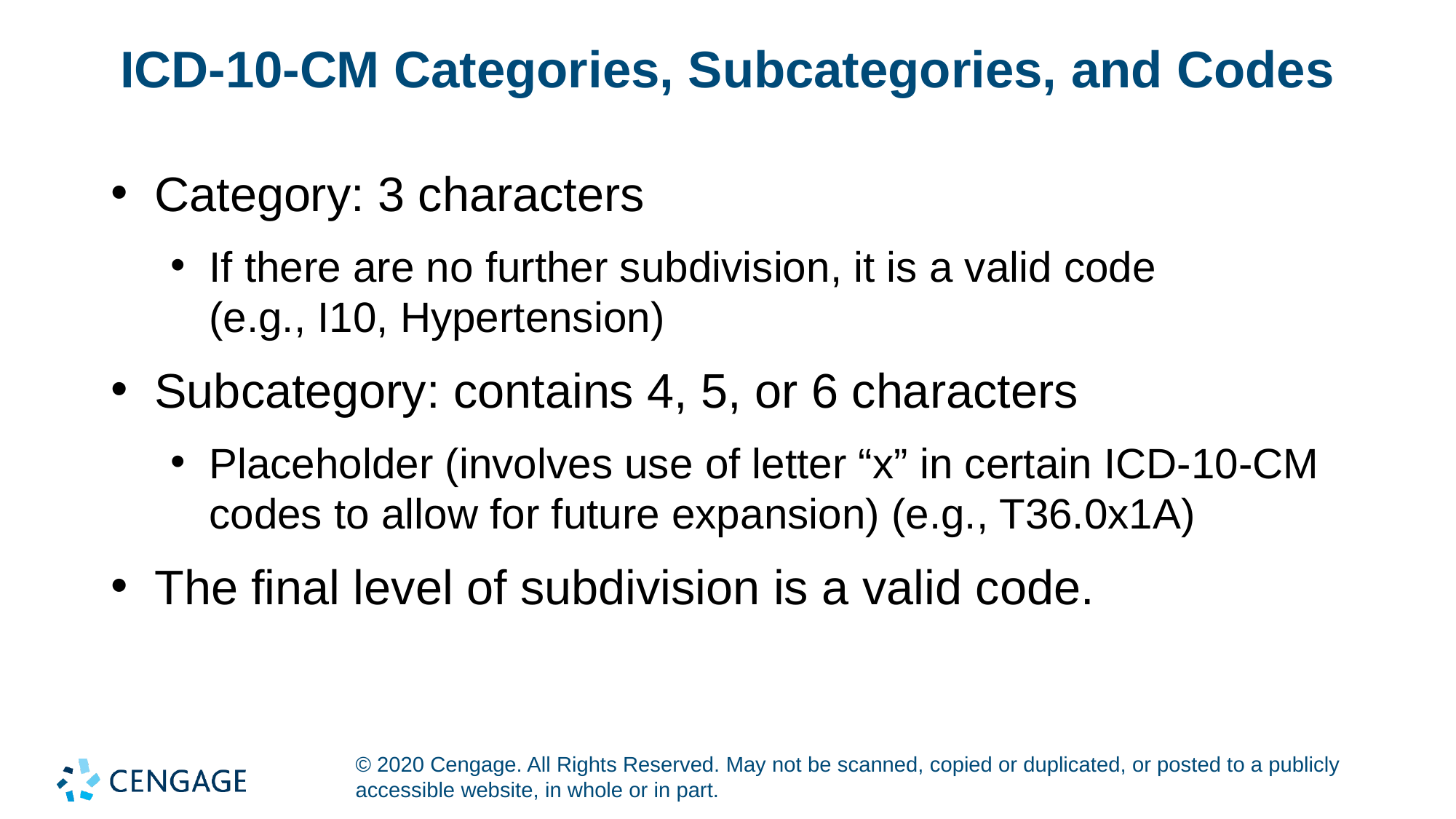

# ICD-10-CM Categories, Subcategories, and Codes
Category: 3 characters
If there are no further subdivision, it is a valid code
(e.g., I10, Hypertension)
Subcategory: contains 4, 5, or 6 characters
Placeholder (involves use of letter “x” in certain ICD-10-CM codes to allow for future expansion) (e.g., T36.0x1A)
The final level of subdivision is a valid code.